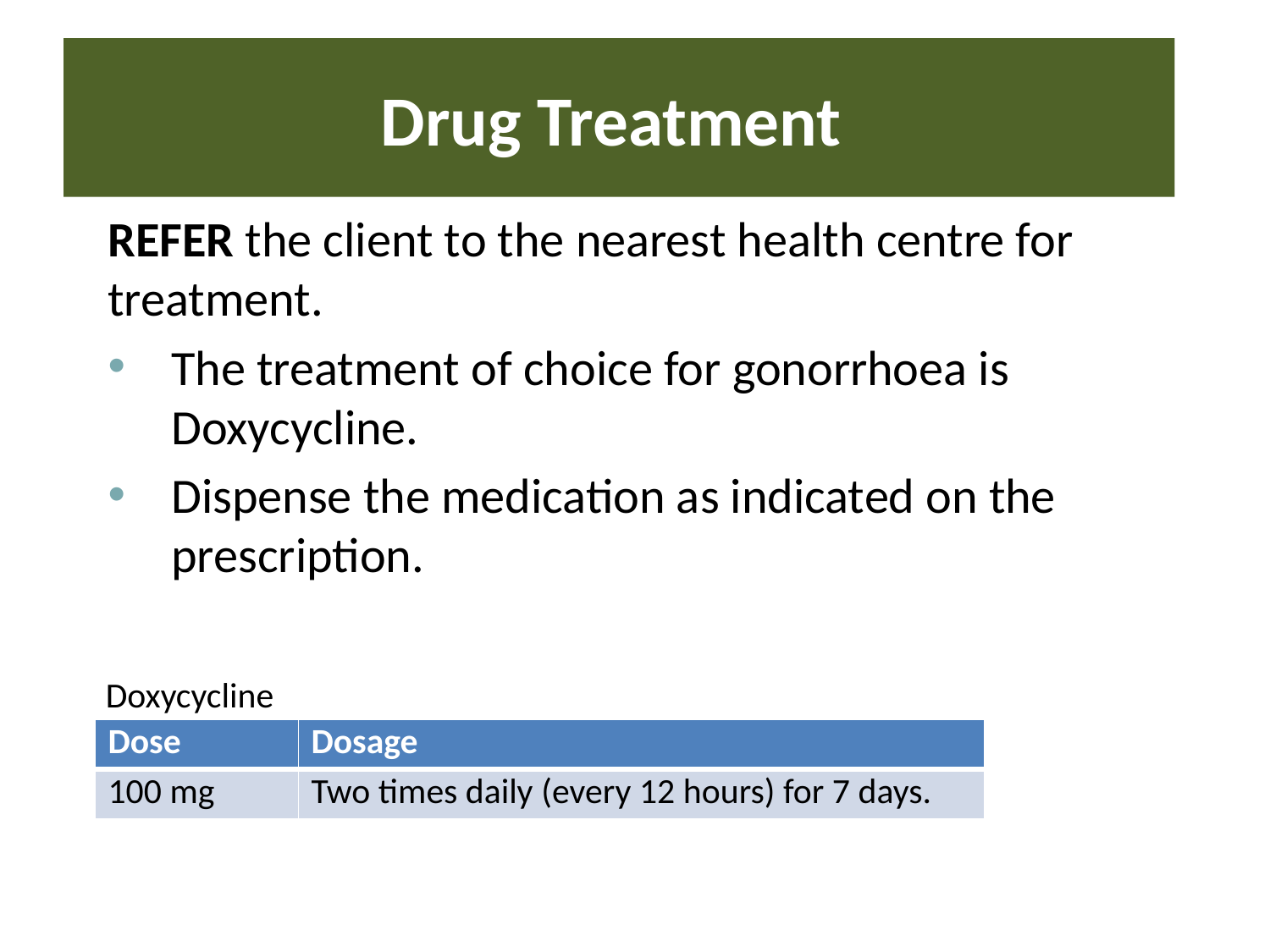

# Drug Treatment
REFER the client to the nearest health centre for treatment.
The treatment of choice for gonorrhoea is Doxycycline.
Dispense the medication as indicated on the prescription.

Doxycycline
| Dose | Dosage |
| --- | --- |
| 100 mg | Two times daily (every 12 hours) for 7 days. |